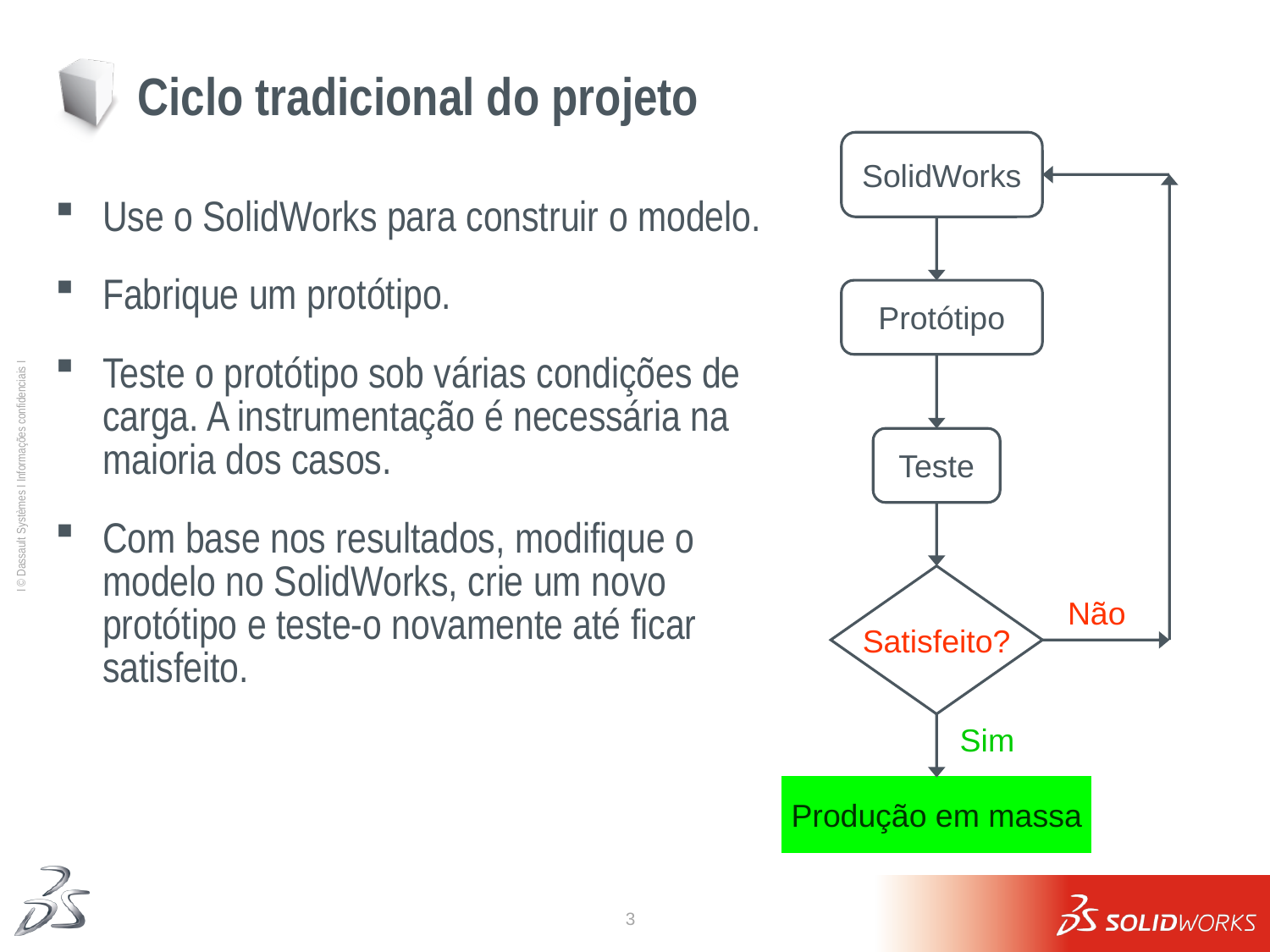

# Ciclo tradicional do projeto
SolidWorks

Use o SolidWorks para construir o modelo.
Fabrique um protótipo.
Teste o protótipo sob várias condições de carga. A instrumentação é necessária na maioria dos casos.
Com base nos resultados, modifique o modelo no SolidWorks, crie um novo protótipo e teste-o novamente até ficar satisfeito.

Protótipo

Teste

Satisfeito?
Não

Sim
Produção em massa